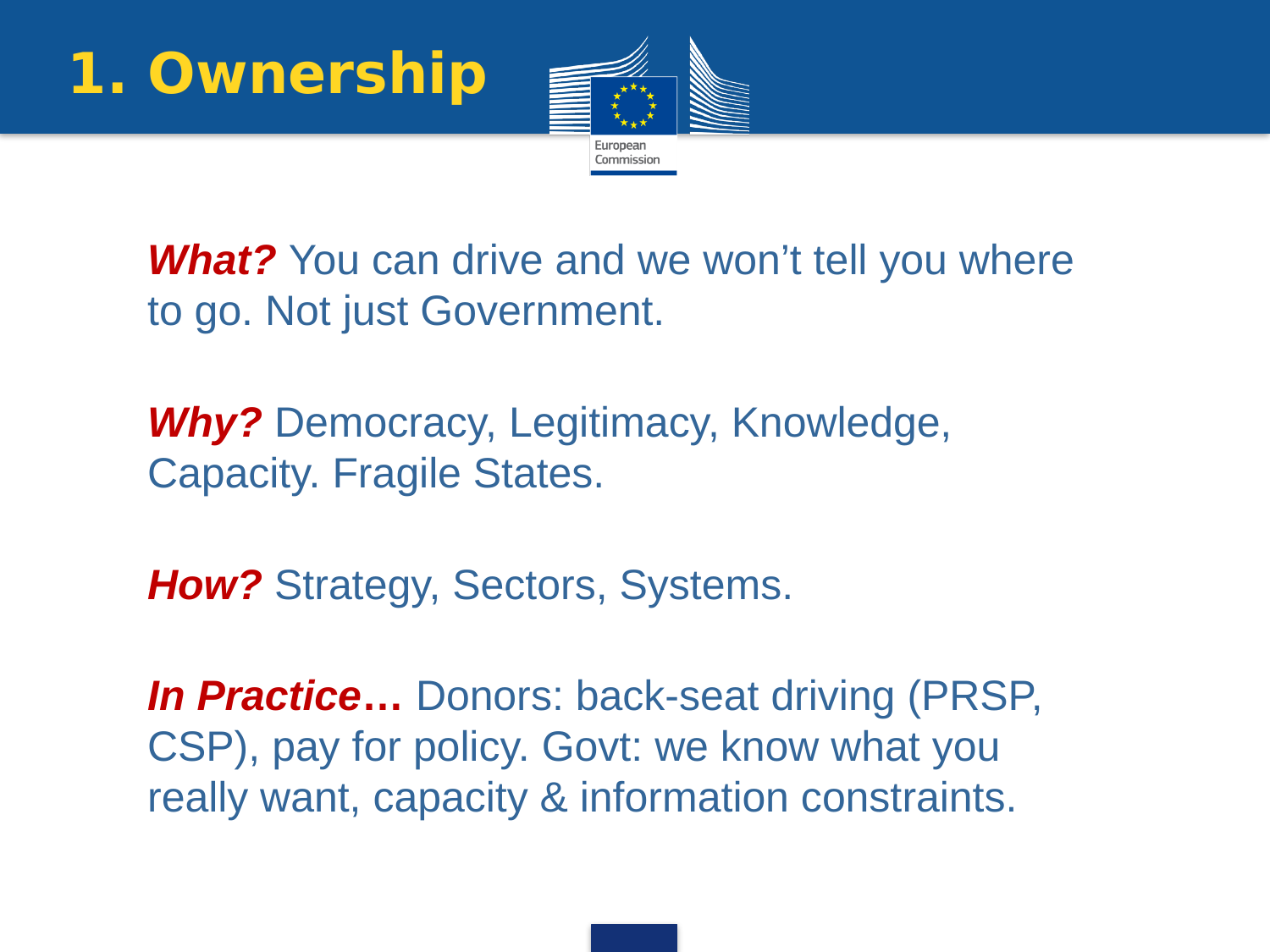

# 1. Ownership
What? You can drive and we won’t tell you where to go. Not just Government.
Why? Democracy, Legitimacy, Knowledge, Capacity. Fragile States.
How? Strategy, Sectors, Systems.
In Practice… Donors: back-seat driving (PRSP, CSP), pay for policy. Govt: we know what you really want, capacity & information constraints.